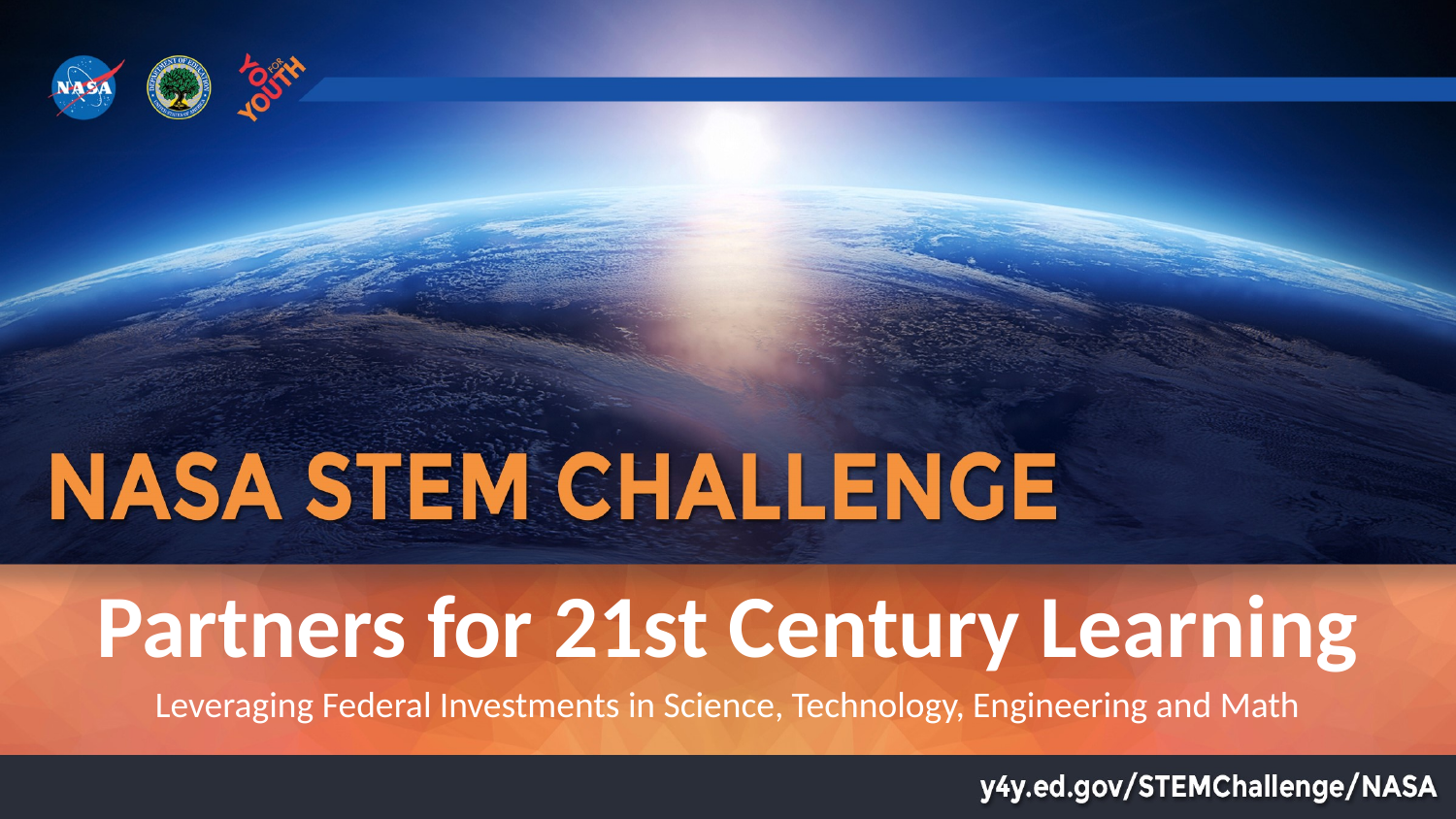

# Partners for 21st Century Learning
Leveraging Federal Investments in Science, Technology, Engineering and Math